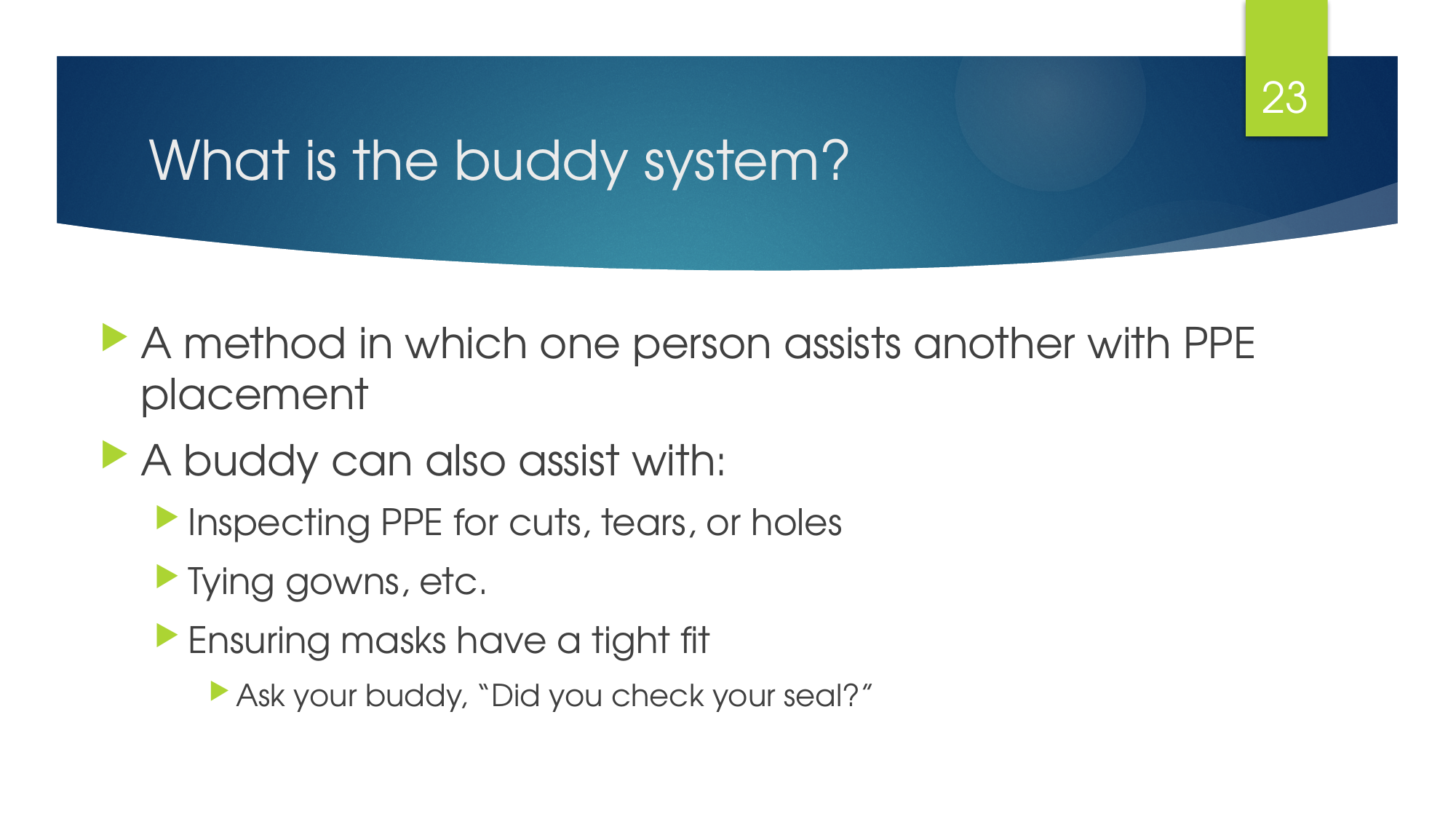

23
# What is the buddy system?
A method in which one person assists another with PPE placement
A buddy can also assist with:
Inspecting PPE for cuts, tears, or holes
Tying gowns, etc.
Ensuring masks have a tight fit
Ask your buddy, “Did you check your seal?”